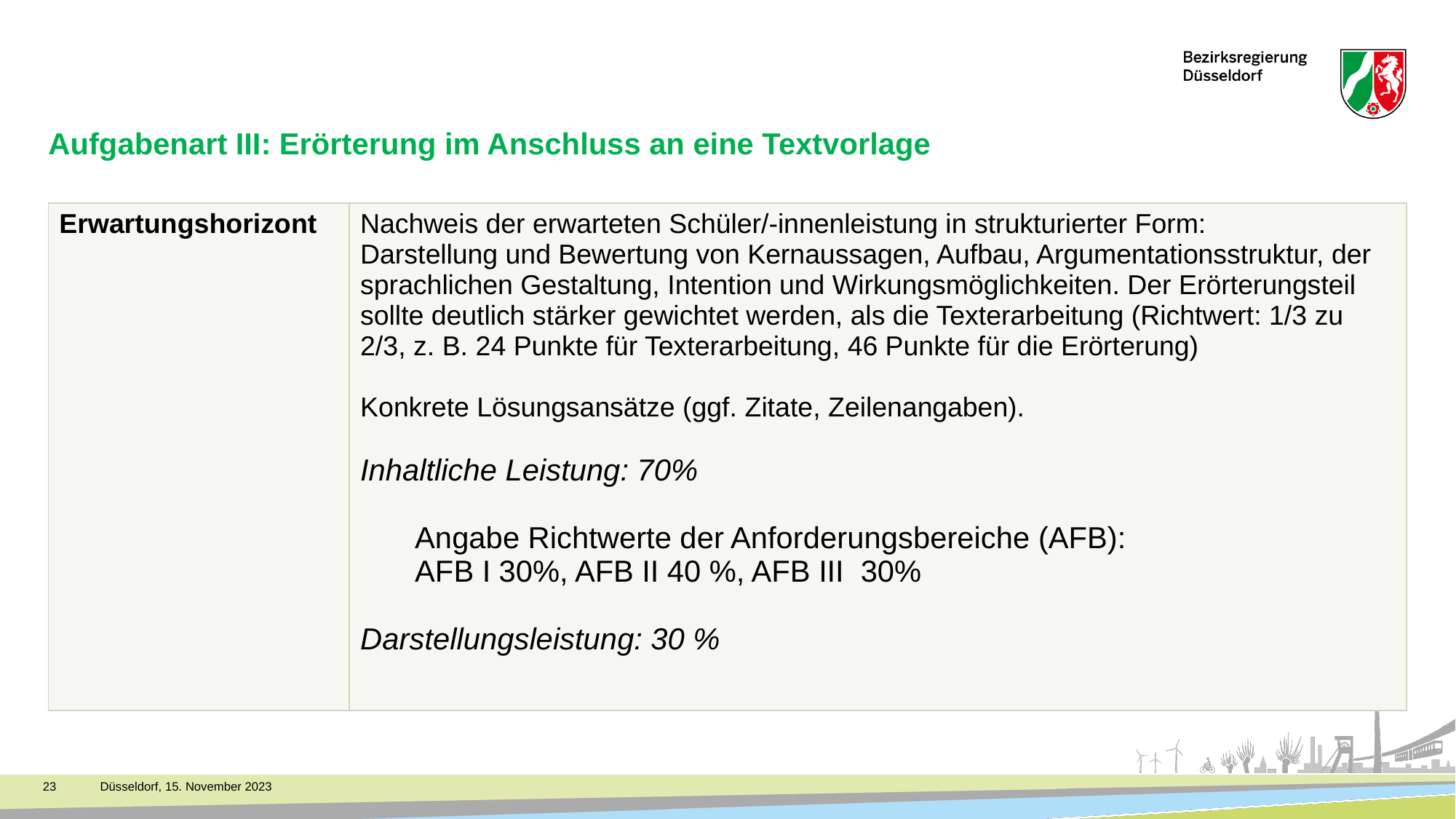

# Aufgabenart III: Erörterung im Anschluss an eine Textvorlage
| Erwartungshorizont | Nachweis der erwarteten Schüler/-innenleistung in strukturierter Form: Darstellung und Bewertung von Kernaussagen, Aufbau, Argumentationsstruktur, der sprachlichen Gestaltung, Intention und Wirkungsmöglichkeiten. Der Erörterungsteil sollte deutlich stärker gewichtet werden, als die Texterarbeitung (Richtwert: 1/3 zu 2/3, z. B. 24 Punkte für Texterarbeitung, 46 Punkte für die Erörterung) Konkrete Lösungsansätze (ggf. Zitate, Zeilenangaben). Inhaltliche Leistung: 70% Angabe Richtwerte der Anforderungsbereiche (AFB): AFB I 30%, AFB II 40 %, AFB III 30% Darstellungsleistung: 30 % |
| --- | --- |
23
Düsseldorf, 15. November 2023